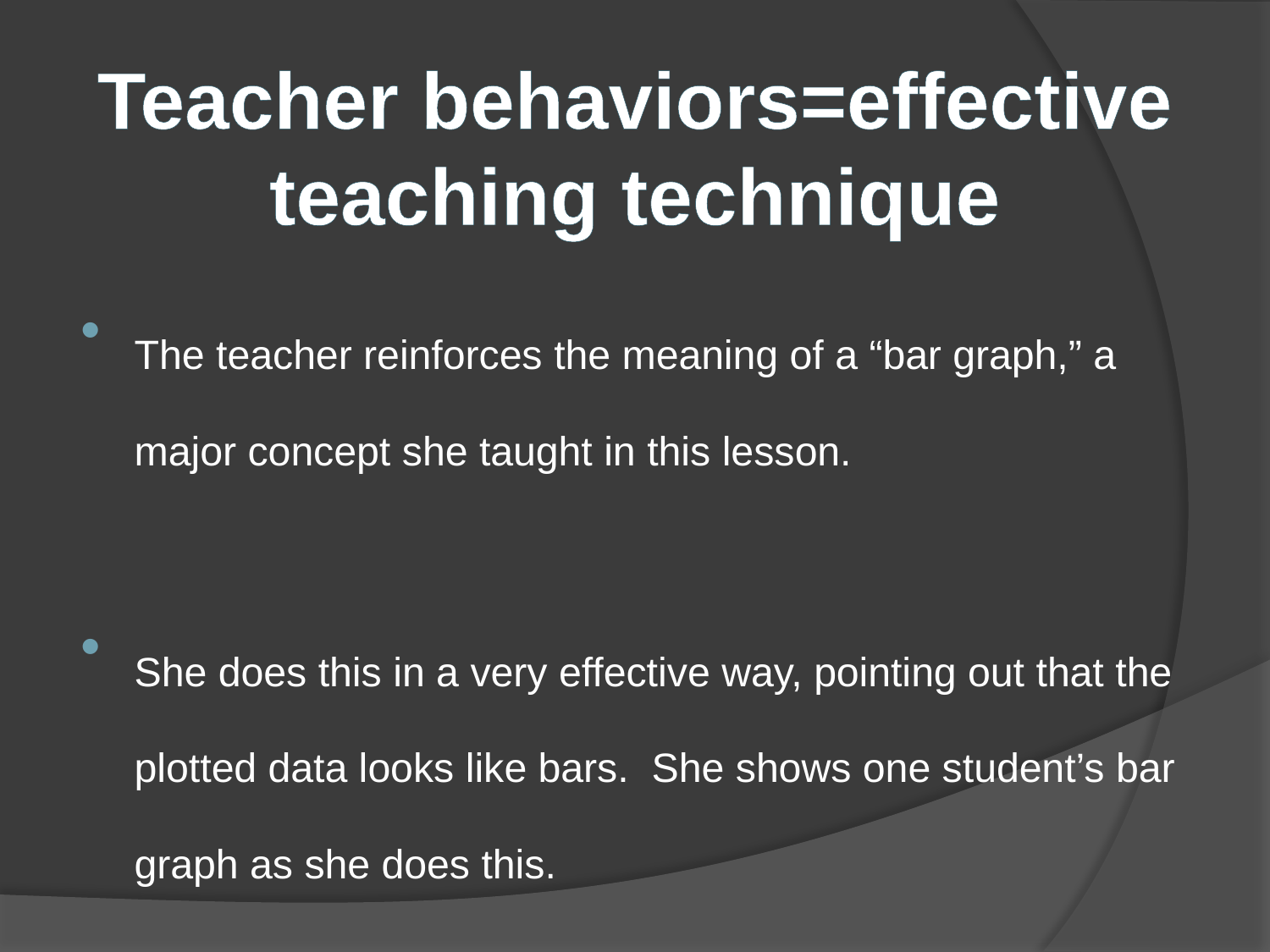

# Teacher behaviors=effective teaching technique
The teacher reinforces the meaning of a “bar graph,” a major concept she taught in this lesson.

She does this in a very effective way, pointing out that the plotted data looks like bars.  She shows one student’s bar graph as she does this.

Explicitly relating abstract concepts to concrete images is an excellent way to help students who have learning problems understand the concept.